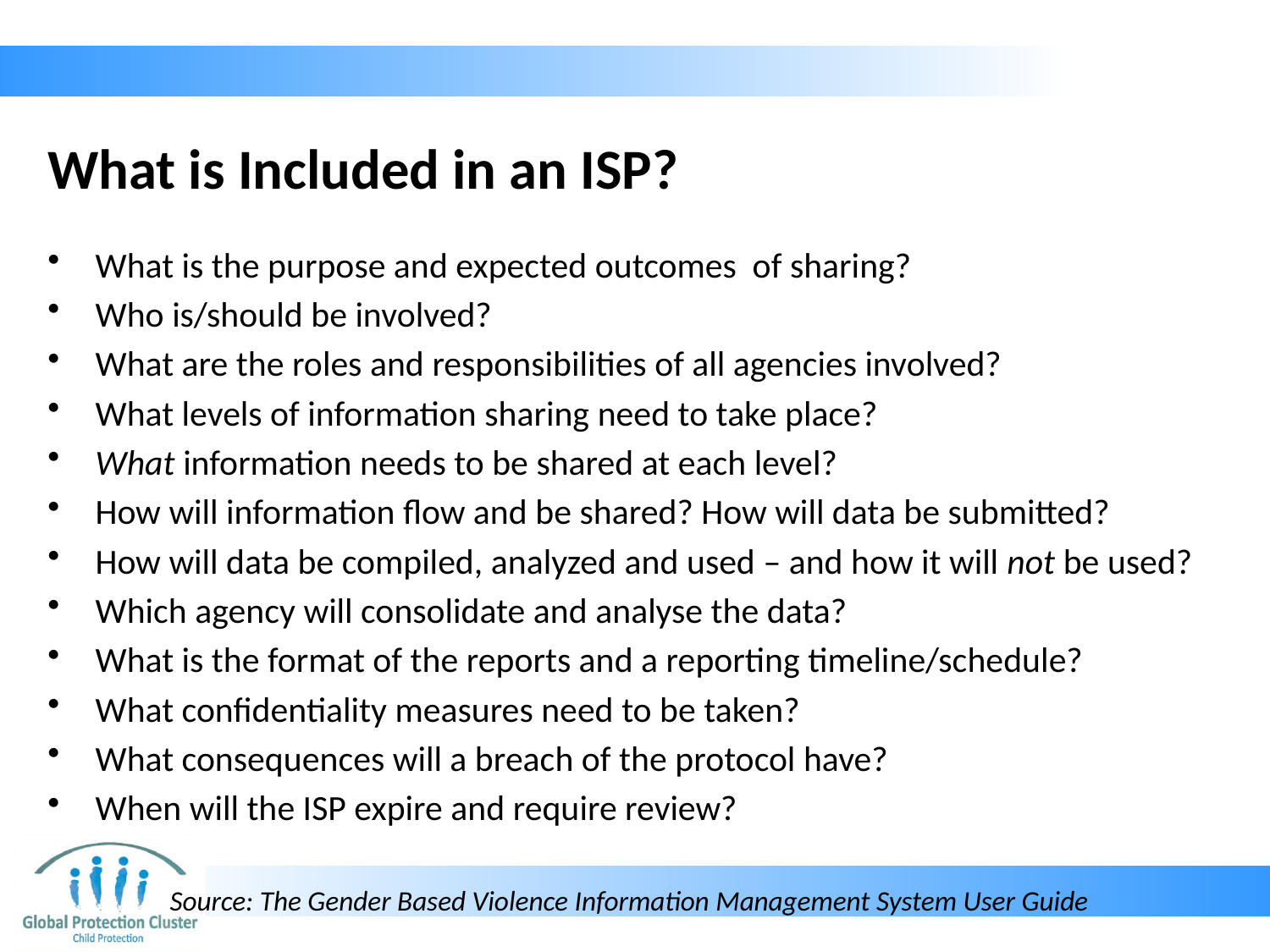

# What is Included in an ISP?
What is the purpose and expected outcomes  of sharing?
Who is/should be involved?
What are the roles and responsibilities of all agencies involved?
What levels of information sharing need to take place?
What information needs to be shared at each level?
How will information flow and be shared? How will data be submitted?
How will data be compiled, analyzed and used – and how it will not be used?
Which agency will consolidate and analyse the data?
What is the format of the reports and a reporting timeline/schedule?
What confidentiality measures need to be taken?
What consequences will a breach of the protocol have?
When will the ISP expire and require review?

Source: The Gender Based Violence Information Management System User Guide